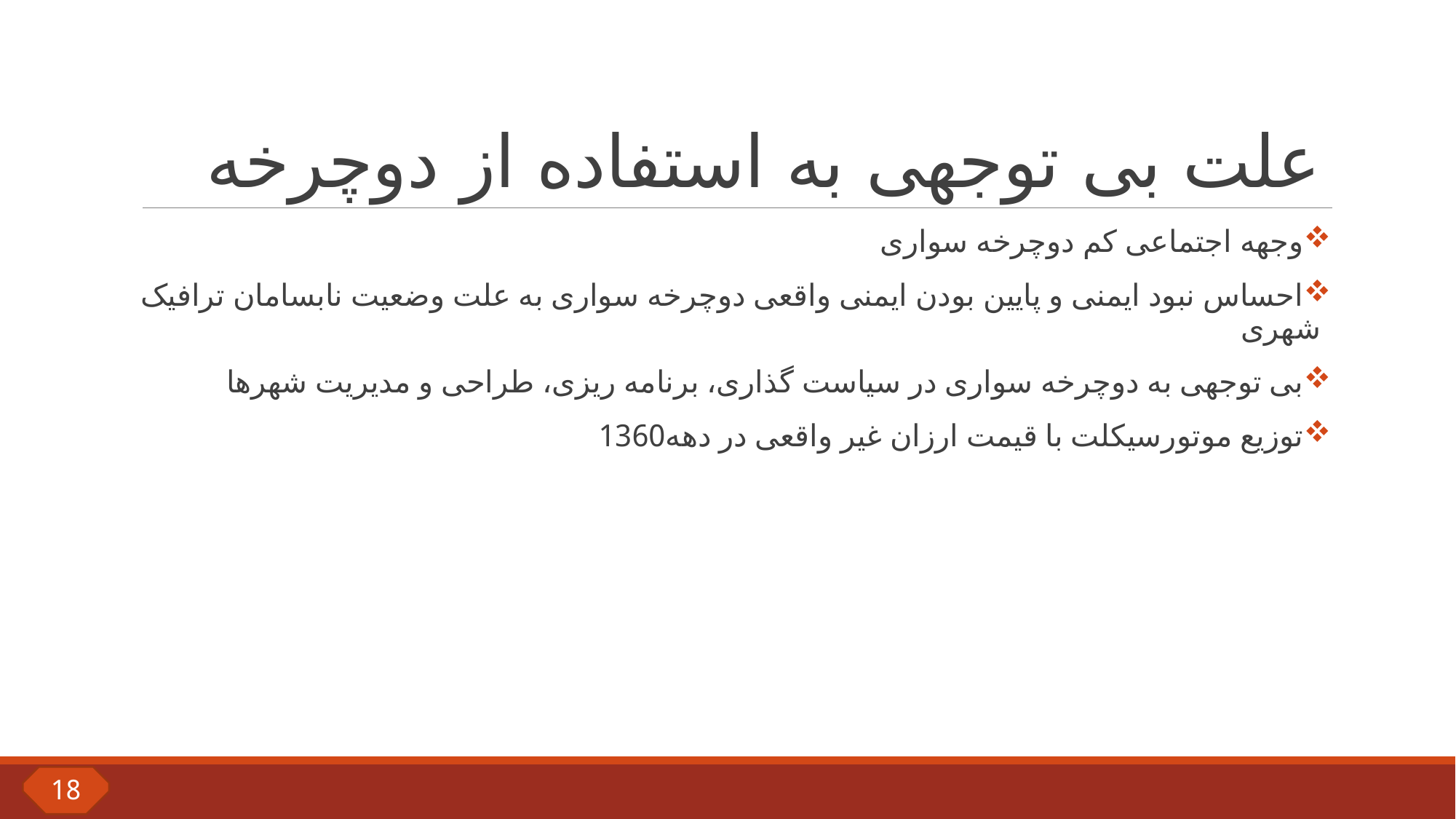

# علت بی توجهی به استفاده از دوچرخه
وجهه اجتماعی کم دوچرخه سواری
احساس نبود ایمنی و پایین بودن ایمنی واقعی دوچرخه سواری به علت وضعیت نابسامان ترافیک شهری
بی توجهی به دوچرخه سواری در سیاست گذاری، برنامه ریزی، طراحی و مدیریت شهرها
توزیع موتورسیکلت با قیمت ارزان غیر واقعی در دهه1360

18